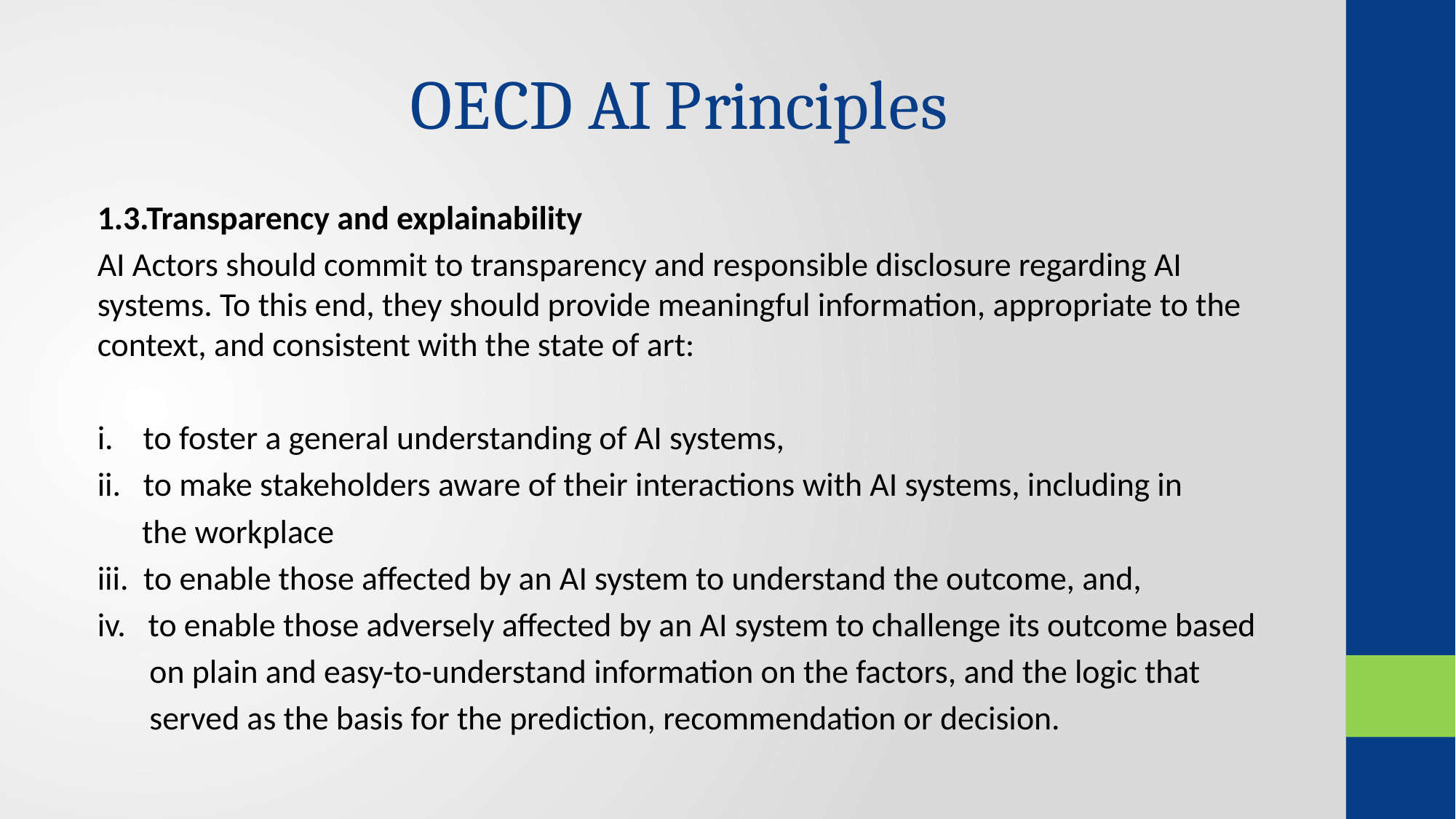

# OECD AI Principles
1.3.Transparency and explainability
AI Actors should commit to transparency and responsible disclosure regarding AI systems. To this end, they should provide meaningful information, appropriate to the context, and consistent with the state of art:

i.    to foster a general understanding of AI systems,
ii.   to make stakeholders aware of their interactions with AI systems, including in
      the workplace
iii.  to enable those affected by an AI system to understand the outcome, and,
iv.   to enable those adversely affected by an AI system to challenge its outcome based
       on plain and easy-to-understand information on the factors, and the logic that
       served as the basis for the prediction, recommendation or decision.